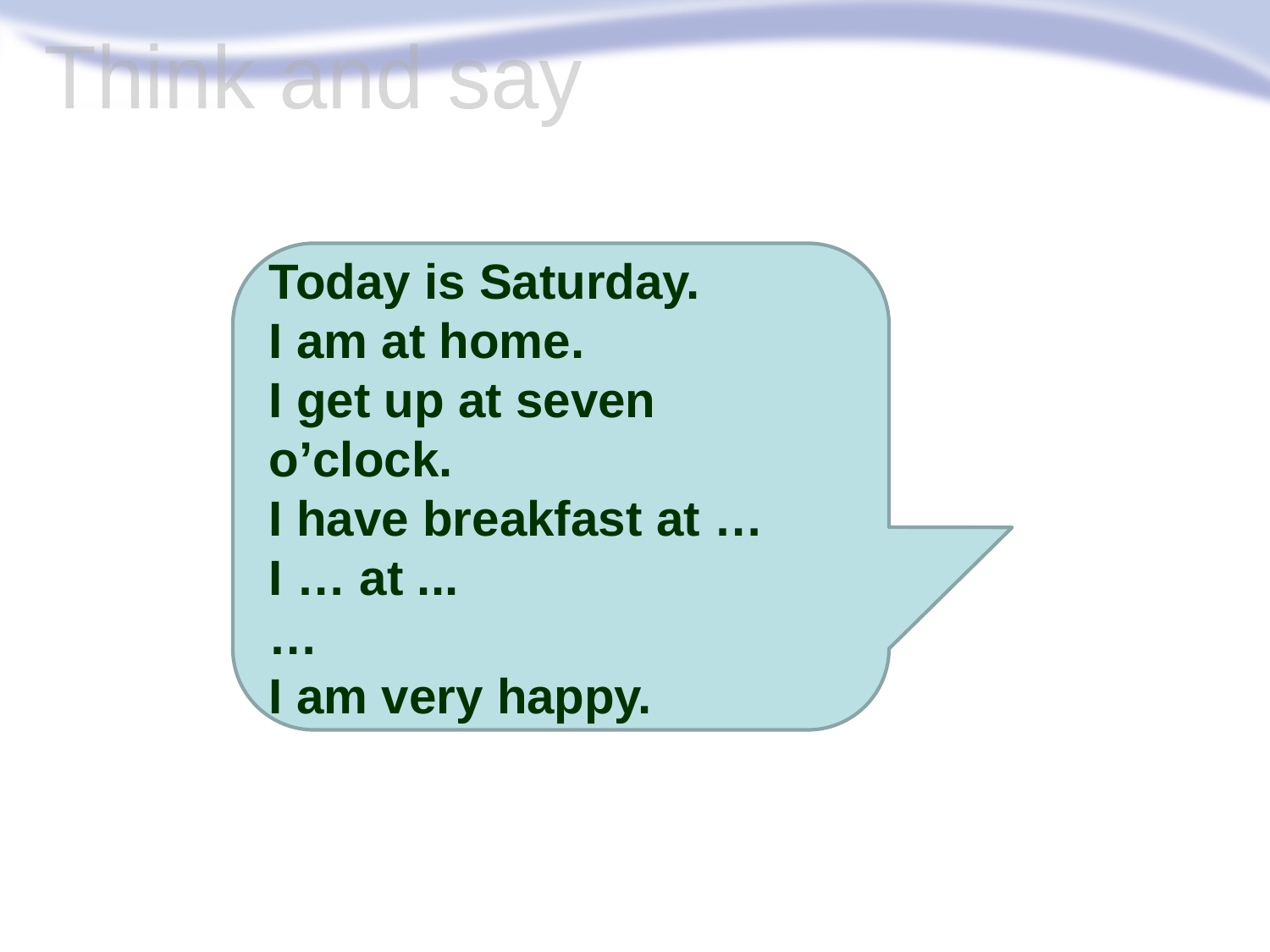

Think and say

Today is Saturday.
I am at home.
I get up at seven o’clock.
I have breakfast at …
I … at ...
…
I am very happy.